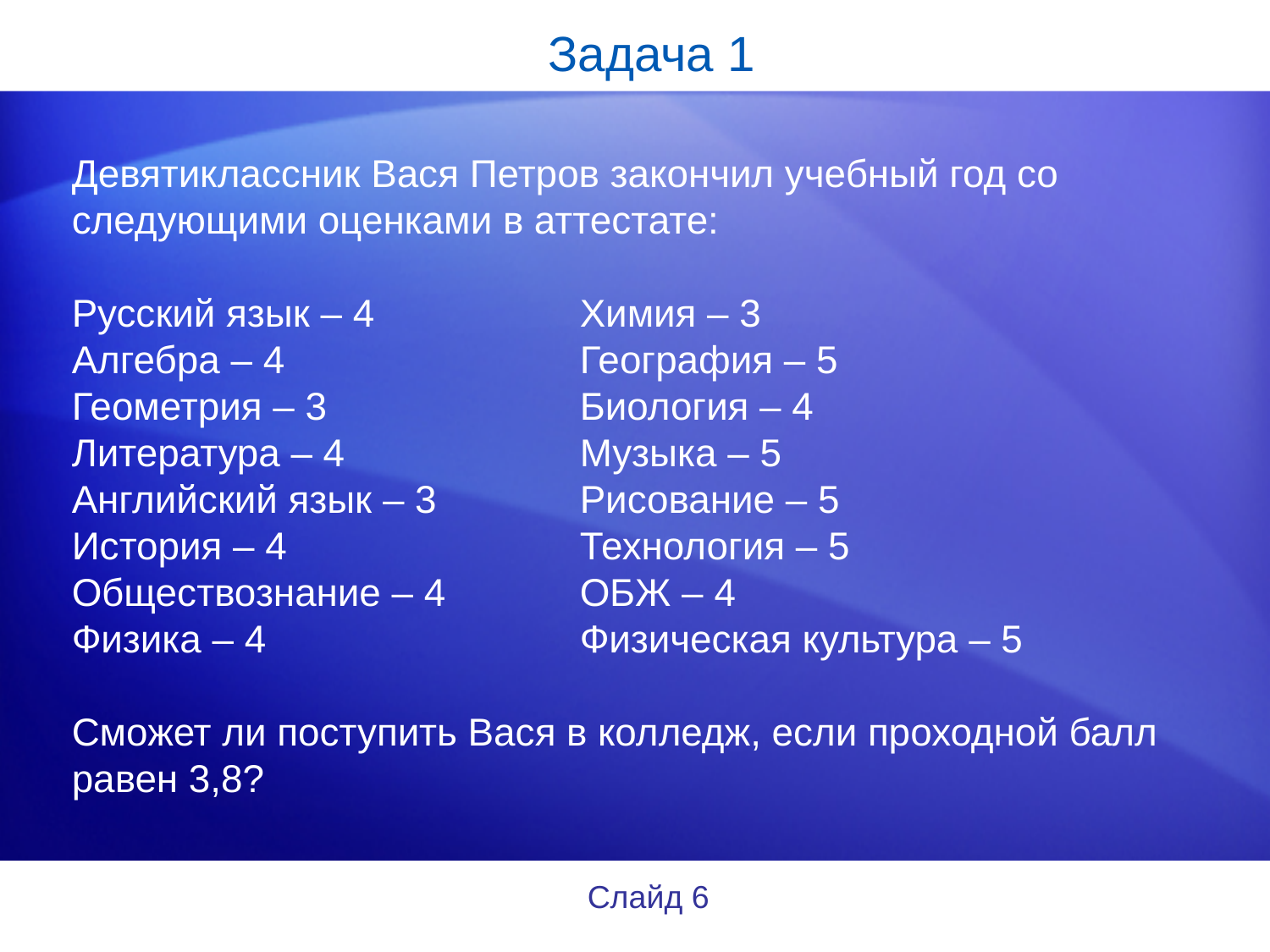

# Задача 1
Девятиклассник Вася Петров закончил учебный год со следующими оценками в аттестате:

Русский язык – 4		Химия – 3
Алгебра – 4			География – 5
Геометрия – 3		Биология – 4
Литература – 4		Музыка – 5
Английский язык – 3		Рисование – 5
История – 4			Технология – 5
Обществознание – 4		ОБЖ – 4
Физика – 4			Физическая культура – 5

Сможет ли поступить Вася в колледж, если проходной балл равен 3,8?
Слайд 6